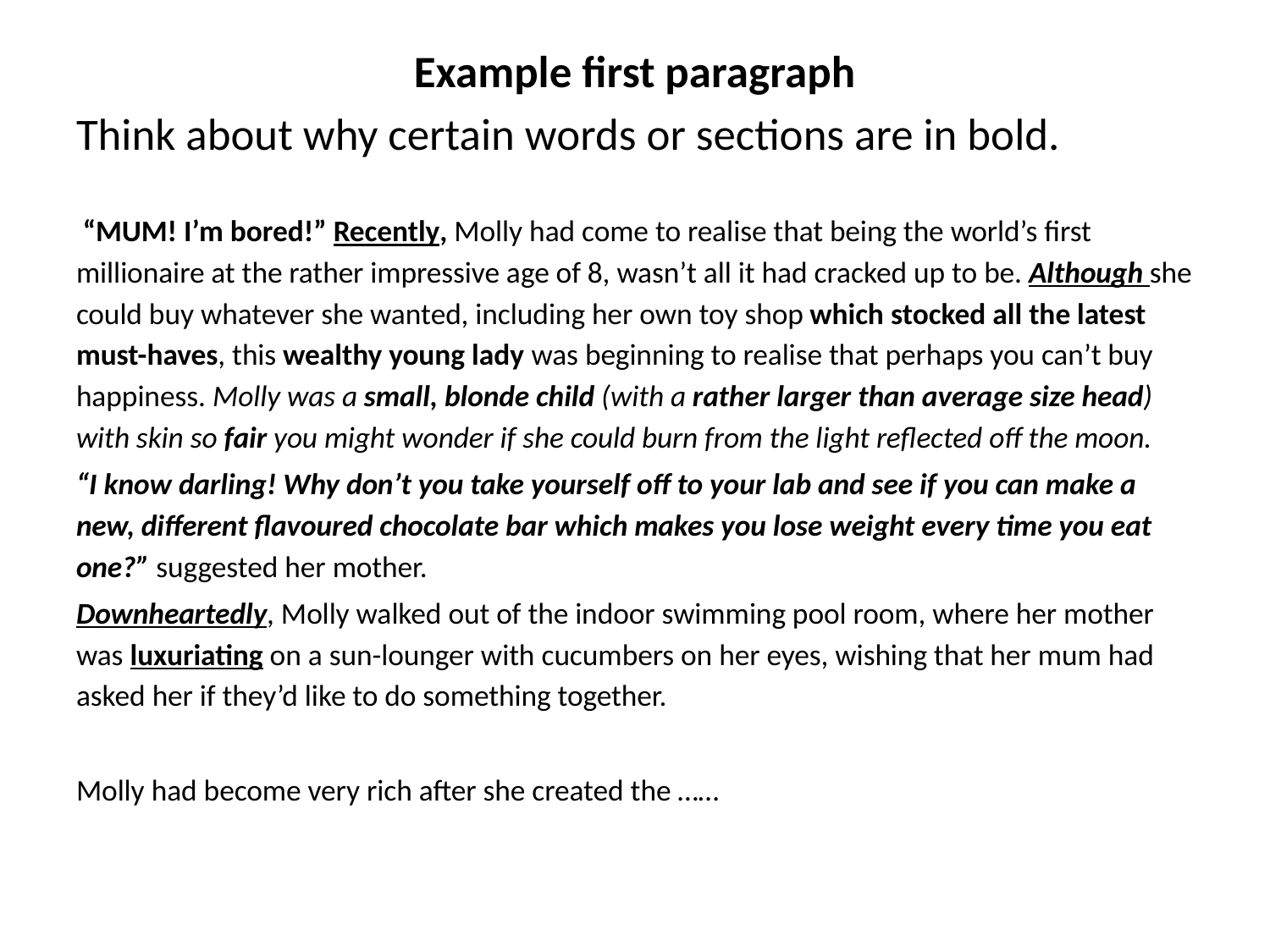

Example first paragraph
Think about why certain words or sections are in bold.

 “MUM! I’m bored!” Recently, Molly had come to realise that being the world’s first millionaire at the rather impressive age of 8, wasn’t all it had cracked up to be. Although she could buy whatever she wanted, including her own toy shop which stocked all the latest must-haves, this wealthy young lady was beginning to realise that perhaps you can’t buy happiness. Molly was a small, blonde child (with a rather larger than average size head) with skin so fair you might wonder if she could burn from the light reflected off the moon.
“I know darling! Why don’t you take yourself off to your lab and see if you can make a new, different flavoured chocolate bar which makes you lose weight every time you eat one?” suggested her mother.
Downheartedly, Molly walked out of the indoor swimming pool room, where her mother was luxuriating on a sun-lounger with cucumbers on her eyes, wishing that her mum had asked her if they’d like to do something together.

Molly had become very rich after she created the ……